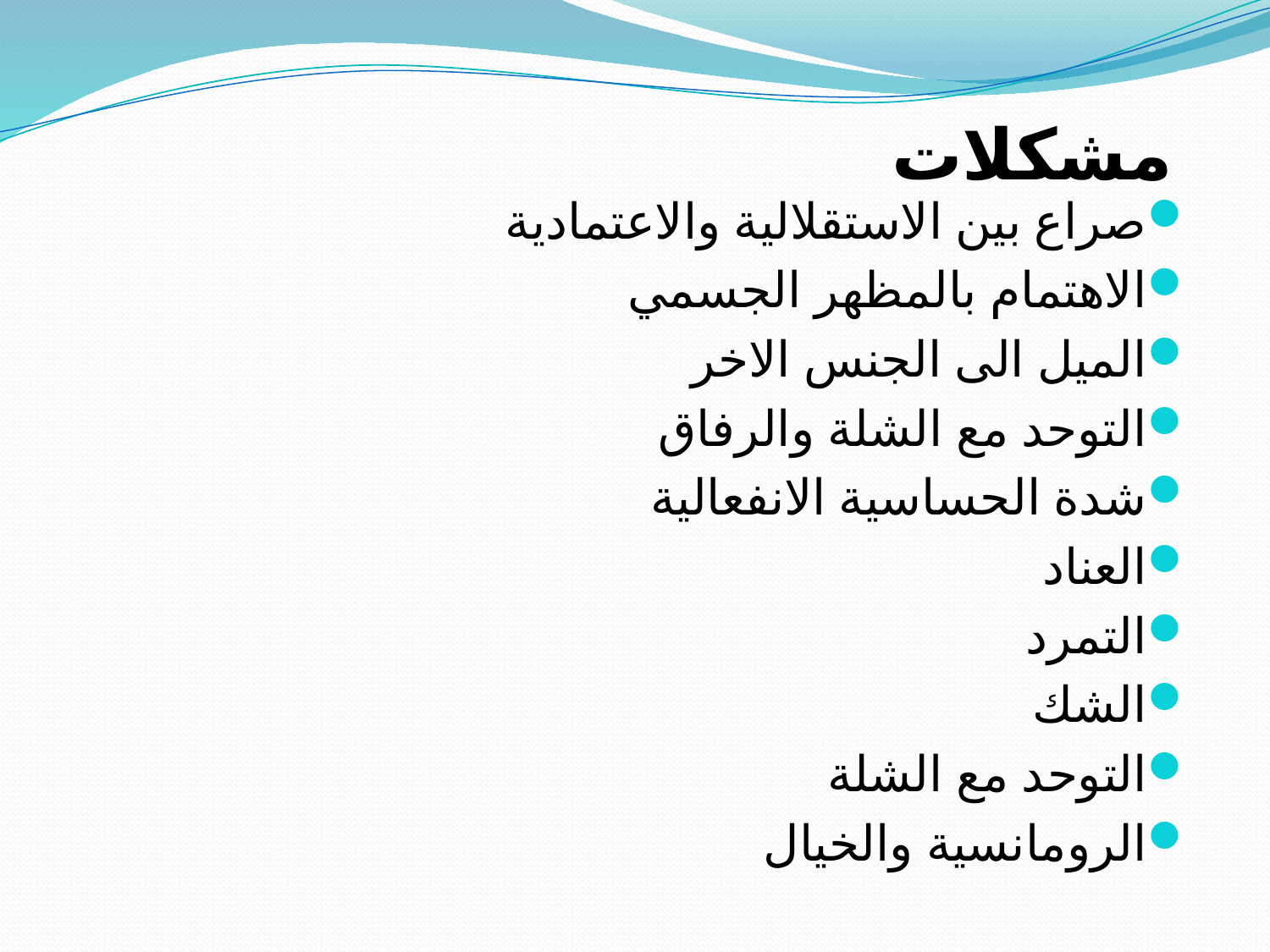

مشكلات
صراع بين الاستقلالية والاعتمادية
الاهتمام بالمظهر الجسمي
الميل الى الجنس الاخر
التوحد مع الشلة والرفاق
شدة الحساسية الانفعالية
العناد
التمرد
الشك
التوحد مع الشلة
الرومانسية والخيال